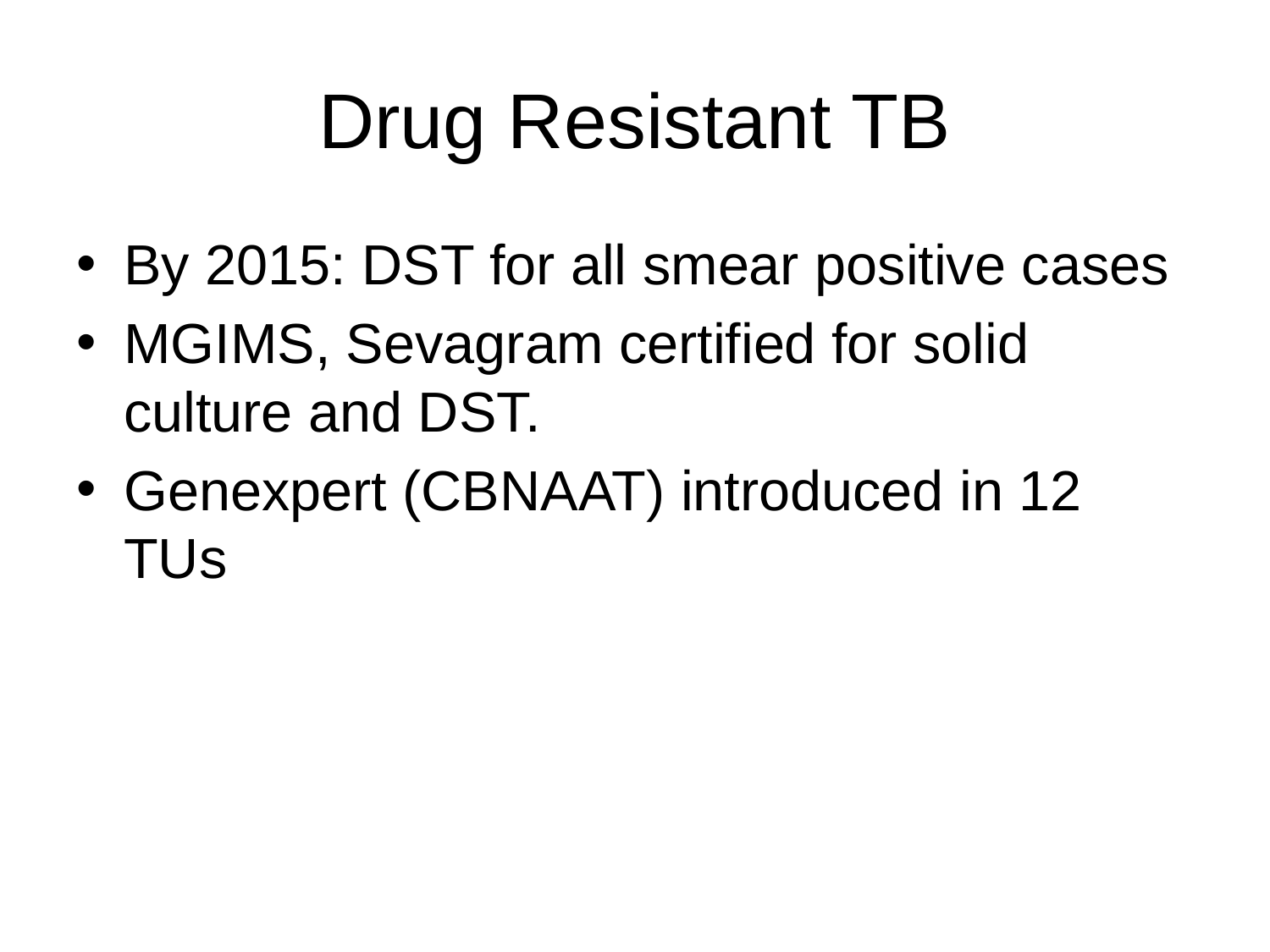

# Drug Resistant TB
By 2015: DST for all smear positive cases
MGIMS, Sevagram certified for solid culture and DST.
Genexpert (CBNAAT) introduced in 12 TUs